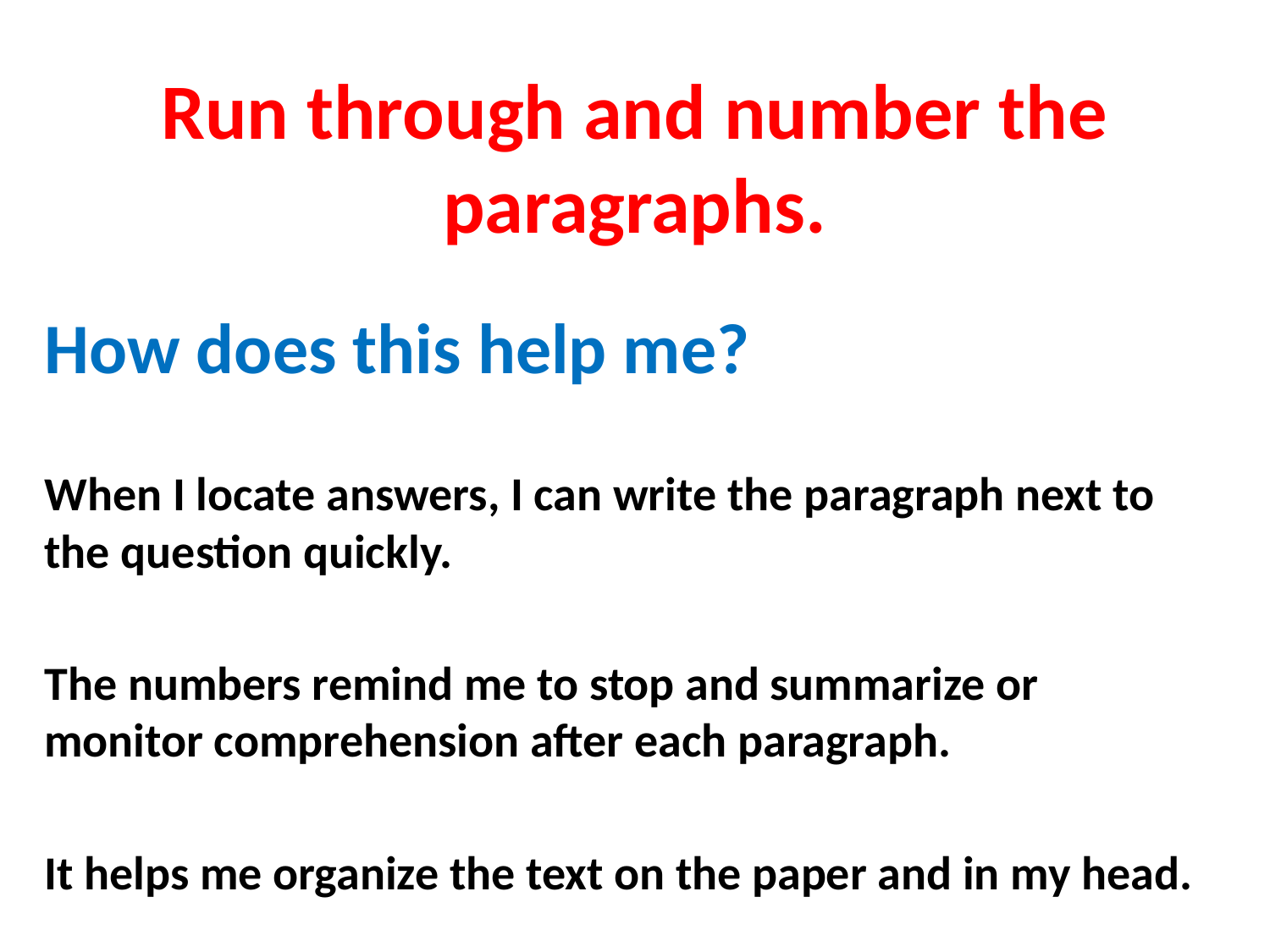

# Run through and number the paragraphs.
How does this help me?

When I locate answers, I can write the paragraph next to the question quickly.

The numbers remind me to stop and summarize or monitor comprehension after each paragraph.

It helps me organize the text on the paper and in my head.